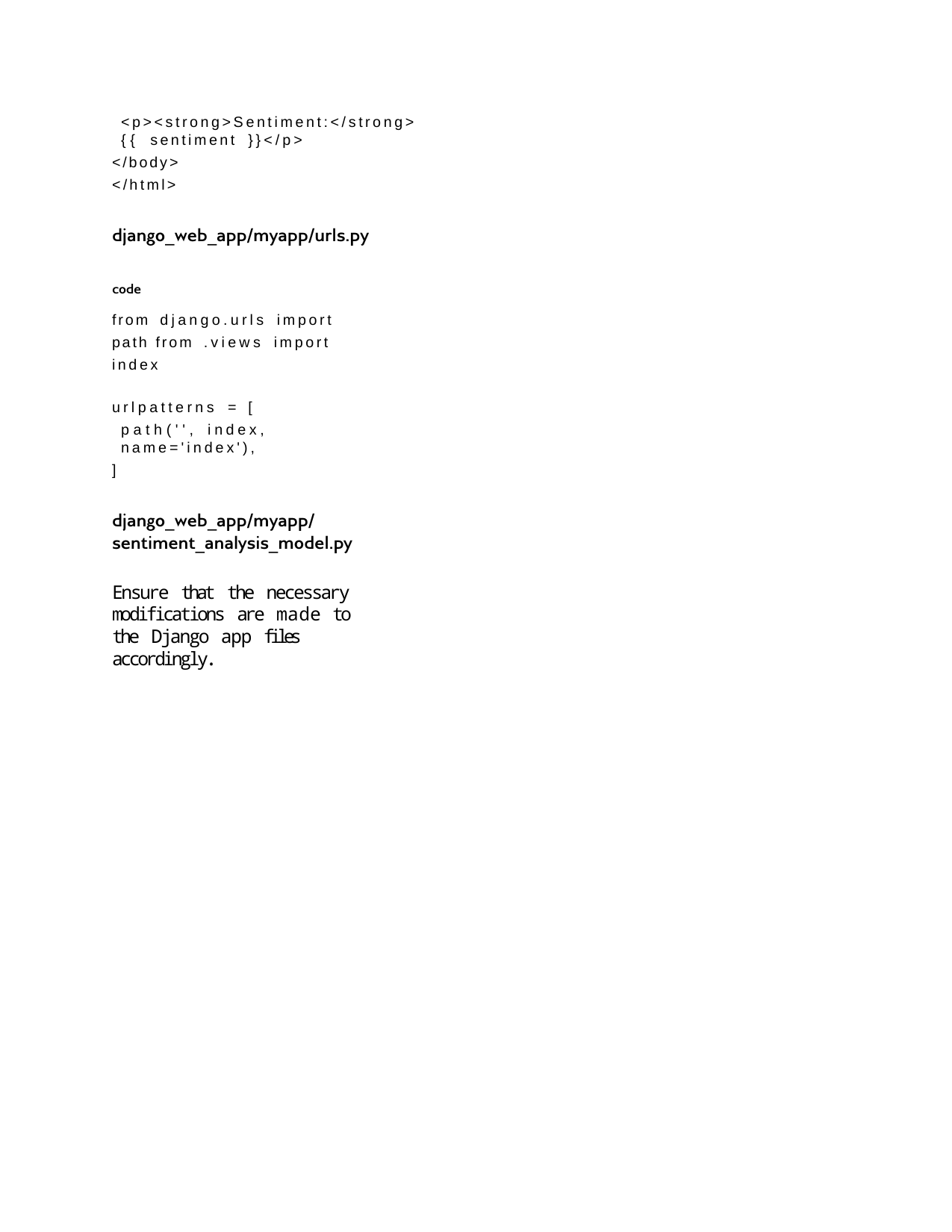

<p><strong>Sentiment:</strong> {{ sentiment }}</p>
</body>
</html>
django_web_app/myapp/urls.py

code
from django.urls import path from .views import index

urlpatterns = [
path('', index, name='index'),
]

django_web_app/myapp/sentiment_analysis_model.py

Ensure that the necessary modifications are made to the Django app files accordingly.